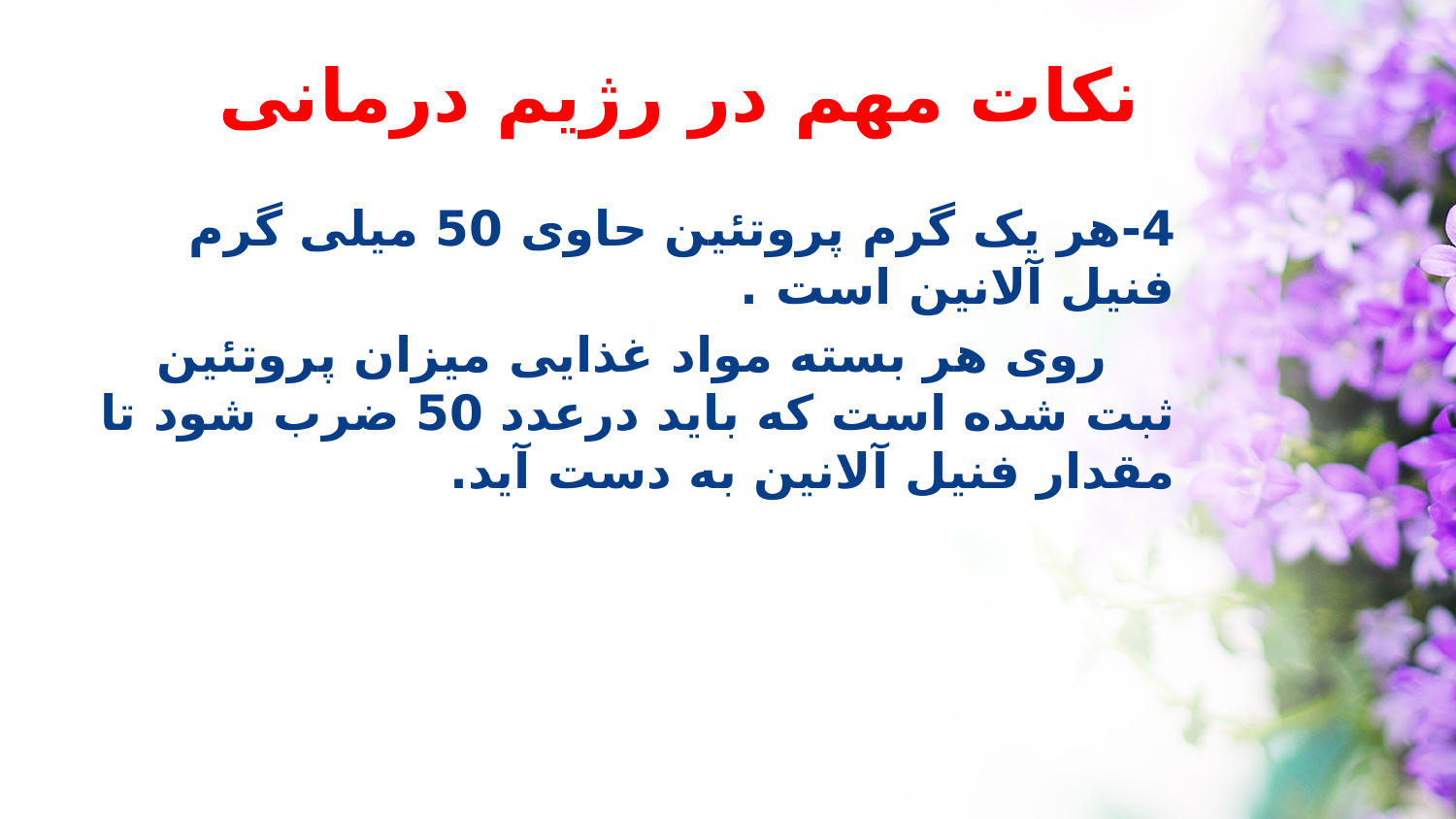

نکات مهم در رژیم درمانی
4-هر یک گرم پروتئین حاوی 50 میلی گرم فنیل آلانین است .
    روی هر بسته مواد غذایی میزان پروتئین ثبت شده است که باید درعدد 50 ضرب شود تا مقدار فنیل آلانین به دست آید.